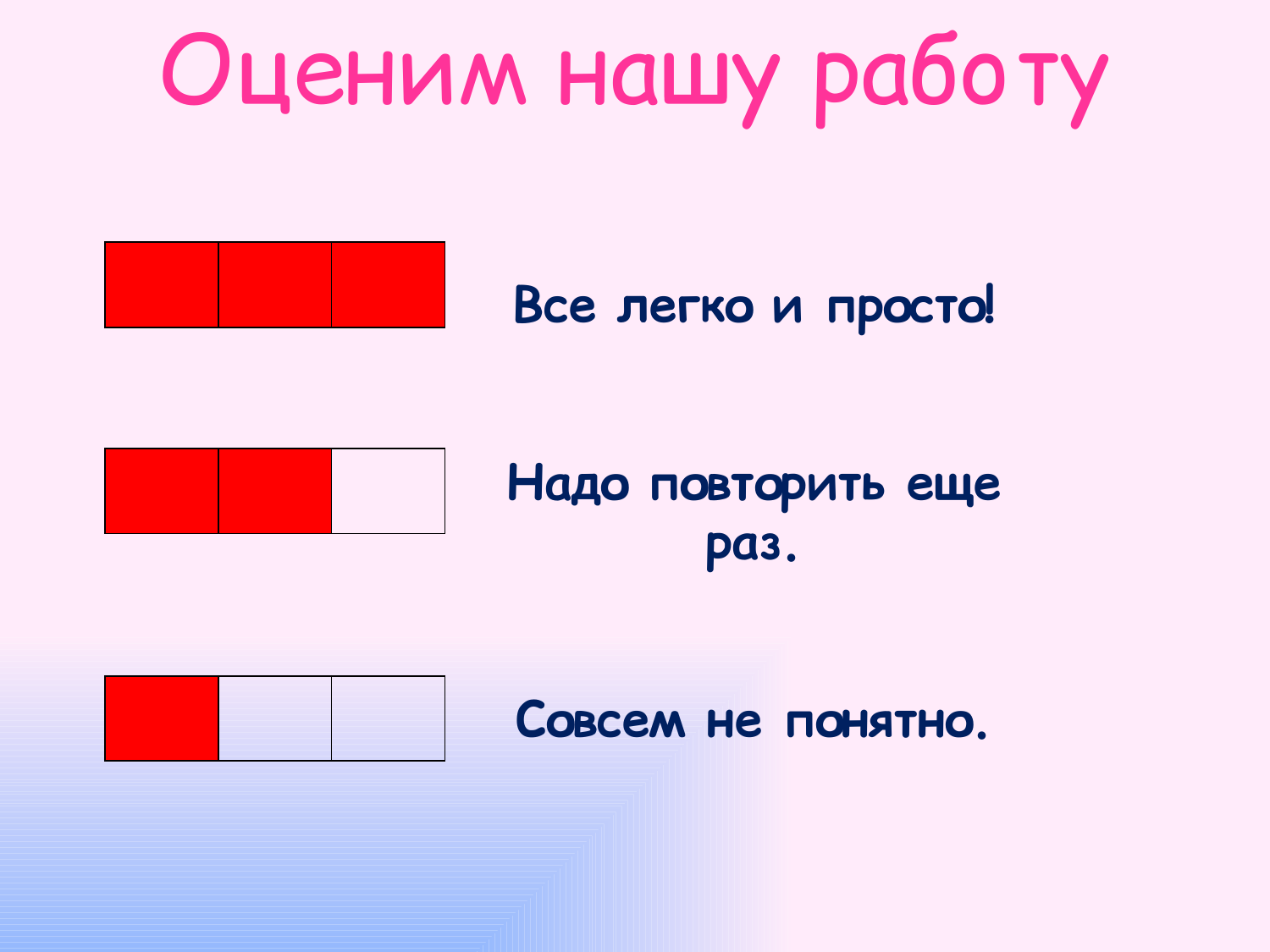

# Оценим нашу работу
|  |  |  |
| --- | --- | --- |
Все легко и просто!

Надо повторить еще раз.

Совсем не понятно.

|  |  |  |
| --- | --- | --- |
|  |  |  |
| --- | --- | --- |